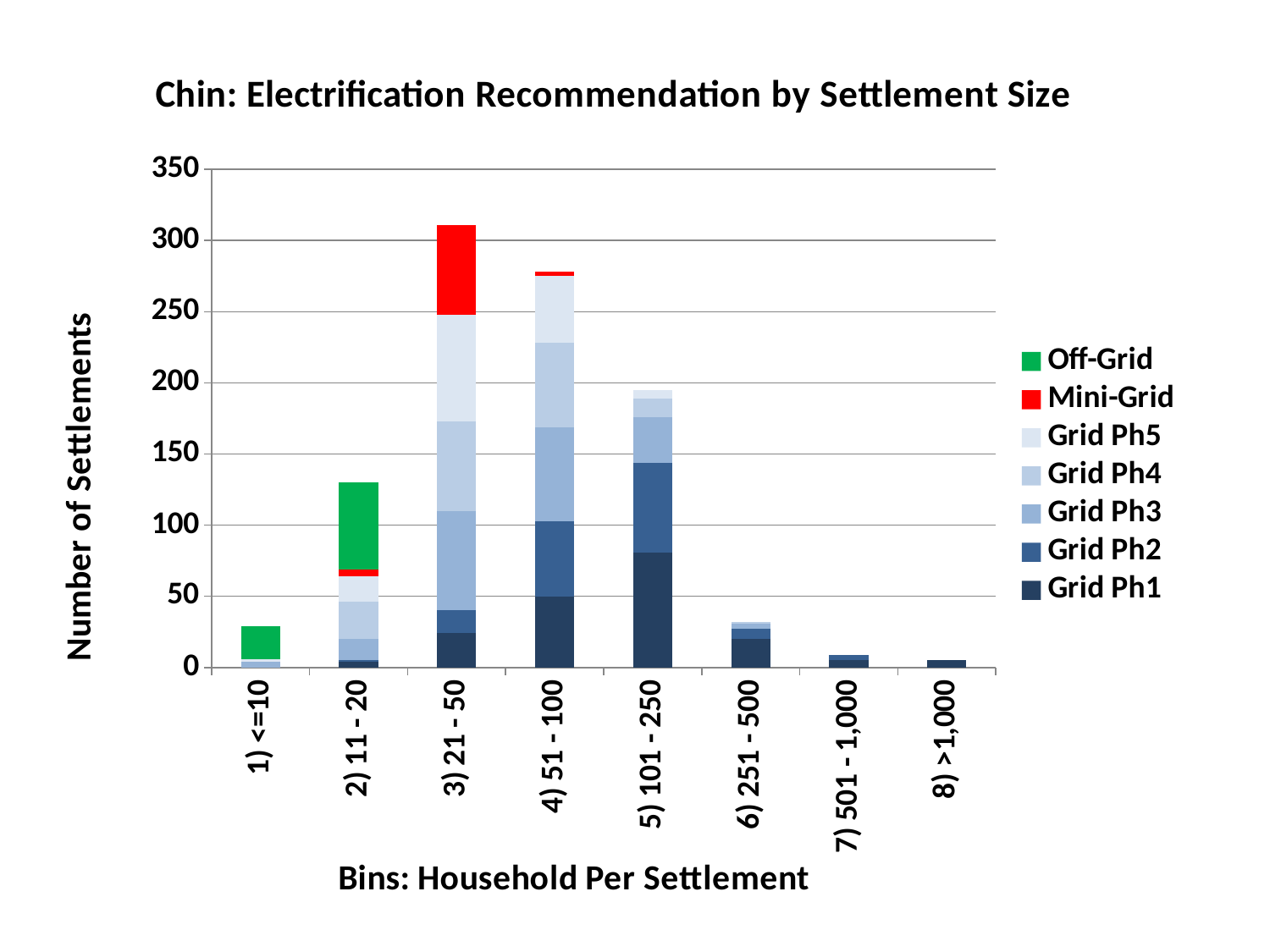

### Chart: Chin: Electrification Recommendation by Settlement Size

| Category | Grid Ph1 | Grid Ph2 | Grid Ph3 | Grid Ph4 | Grid Ph5 | Mini-Grid | Off-Grid |
|---|---|---|---|---|---|---|---|
| 1) <=10 | None | None | 4.0 | None | 2.0 | None | 23.0 |
| 2) 11 - 20 | 4.0 | 1.0 | 15.0 | 26.0 | 18.0 | 5.0 | 61.0 |
| 3) 21 - 50 | 24.0 | 16.0 | 70.0 | 63.0 | 75.0 | 63.0 | None |
| 4) 51 - 100 | 50.0 | 53.0 | 66.0 | 59.0 | 47.0 | 3.0 | None |
| 5) 101 - 250 | 81.0 | 63.0 | 32.0 | 13.0 | 6.0 | None | None |
| 6) 251 - 500 | 20.0 | 7.0 | 4.0 | 1.0 | None | None | None |
| 7) 501 - 1,000 | 5.0 | 4.0 | None | None | None | None | None |
| 8) >1,000 | 5.0 | None | None | None | None | None | None |